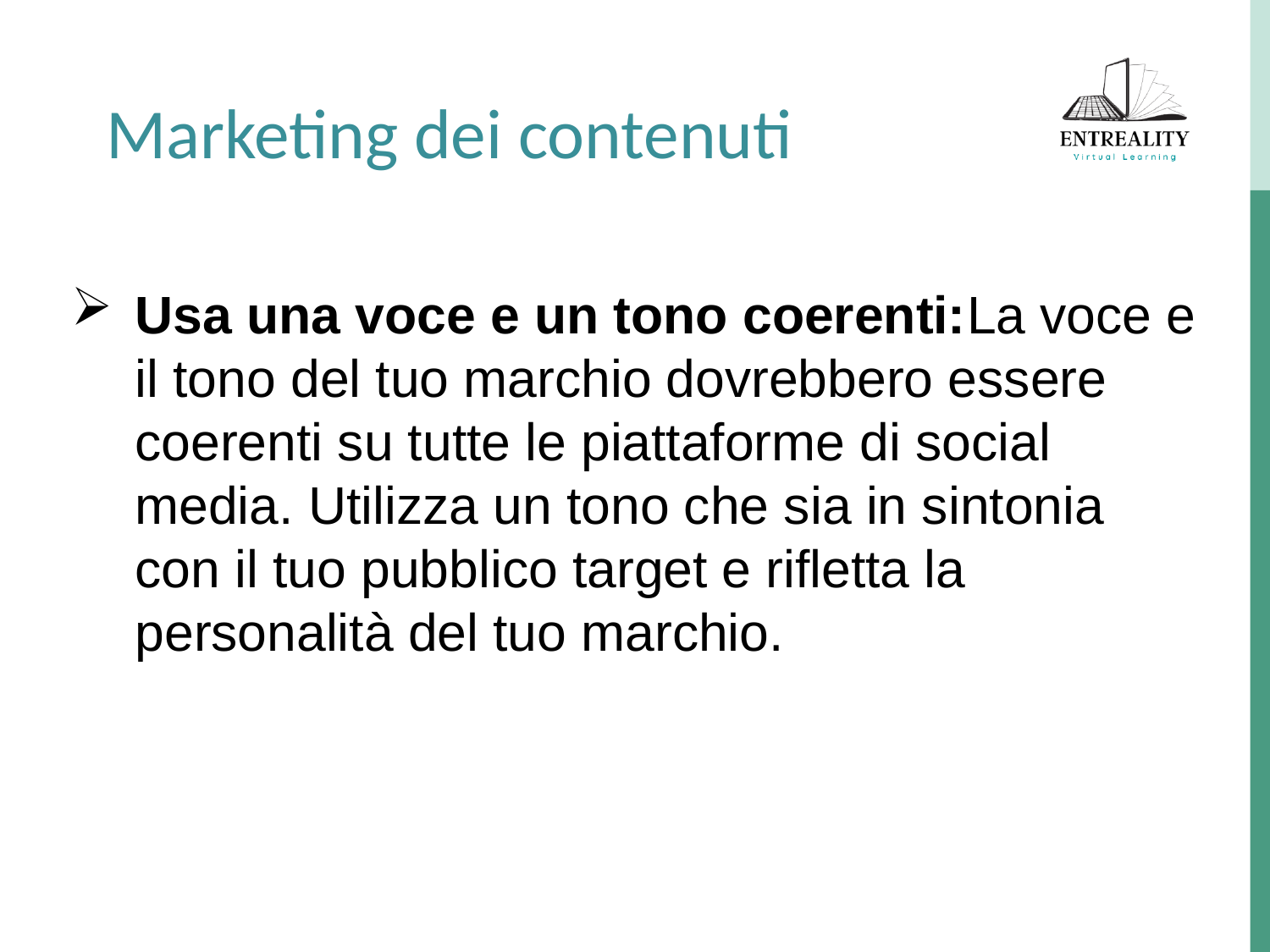

Marketing dei contenuti

Usa una voce e un tono coerenti:La voce e il tono del tuo marchio dovrebbero essere coerenti su tutte le piattaforme di social media. Utilizza un tono che sia in sintonia con il tuo pubblico target e rifletta la personalità del tuo marchio.